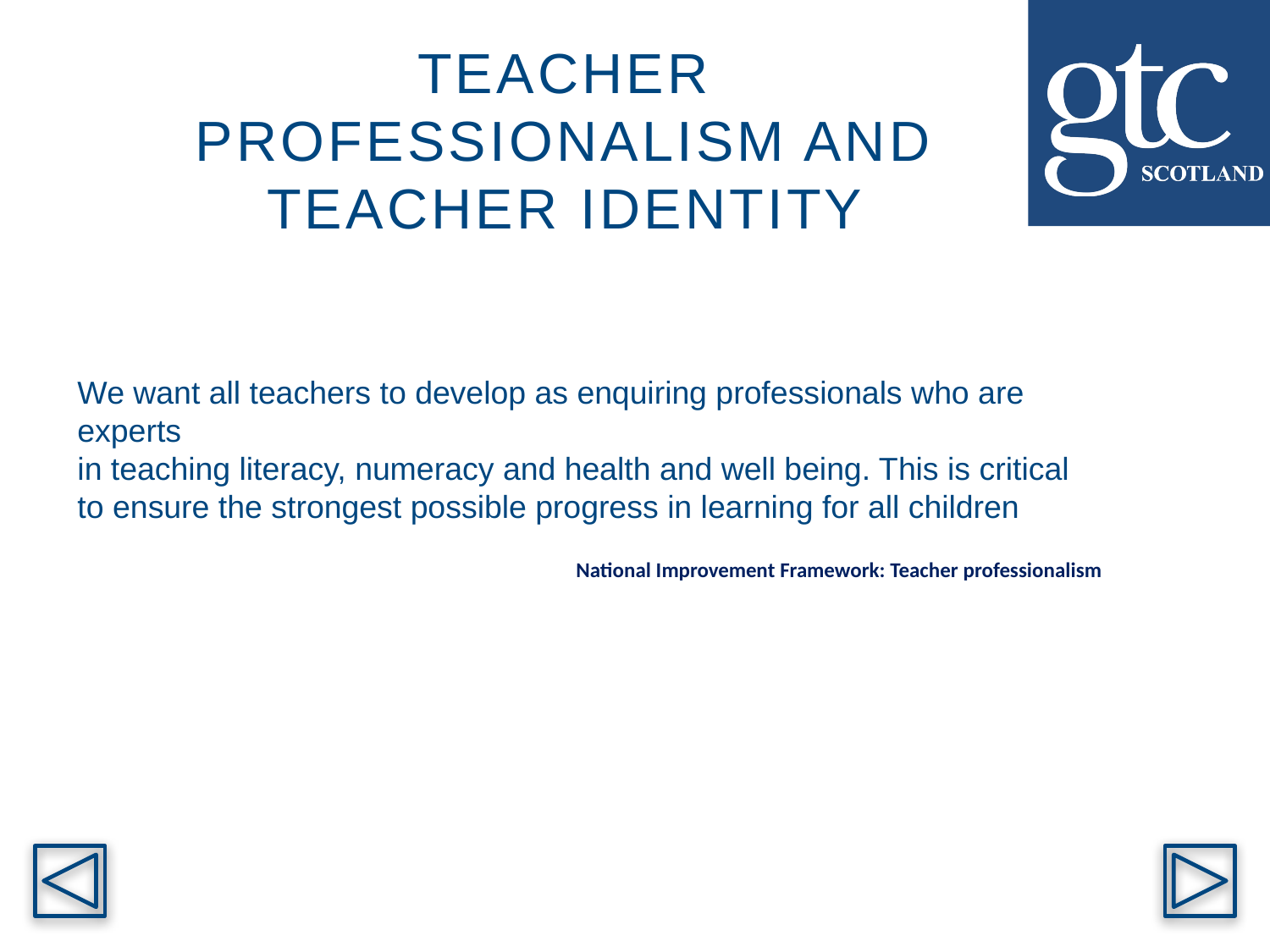

TEACHER PROFESSIONALISM AND TEACHER IDENTITY
We want all teachers to develop as enquiring professionals who are experts
in teaching literacy, numeracy and health and well being. This is critical to ensure the strongest possible progress in learning for all children
National Improvement Framework: Teacher professionalism